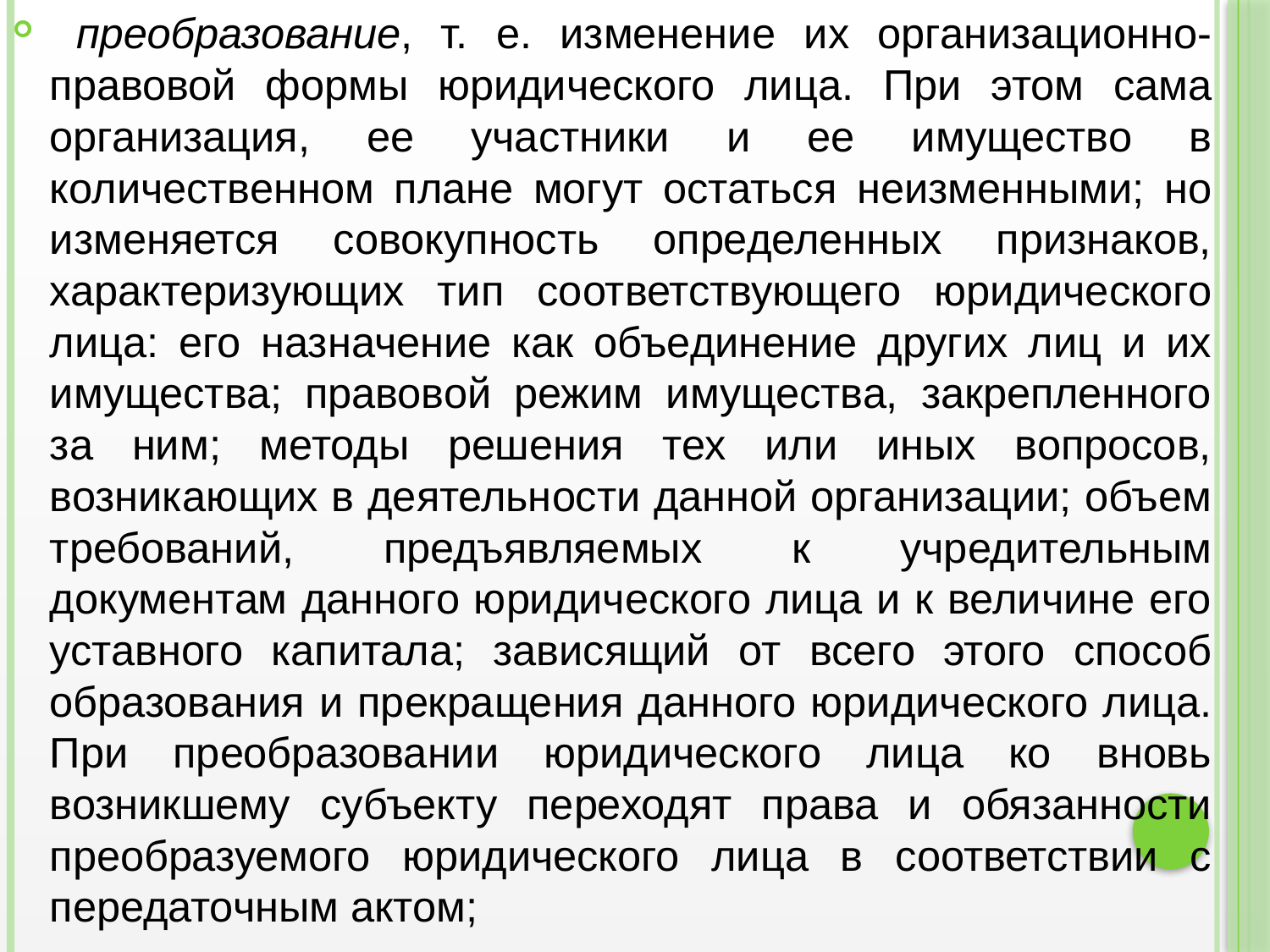

преобразование, т. е. изменение их организационно-правовой формы юридического лица. При этом сама организация, ее участники и ее имущество в количественном плане могут остаться неизменными; но изменяется совокупность определенных признаков, характеризующих тип соответствующего юридического лица: его назначение как объединение других лиц и их имущества; правовой режим имущества, закрепленного за ним; методы решения тех или иных вопросов, возникающих в деятельности данной организации; объем требований, предъявляемых к учредительным документам данного юридического лица и к величине его уставного капитала; зависящий от всего этого способ образования и прекращения данного юридического лица. При преобразовании юридического лица ко вновь возникшему субъекту переходят права и обязанности преобразуемого юридического лица в соответствии с передаточным актом;